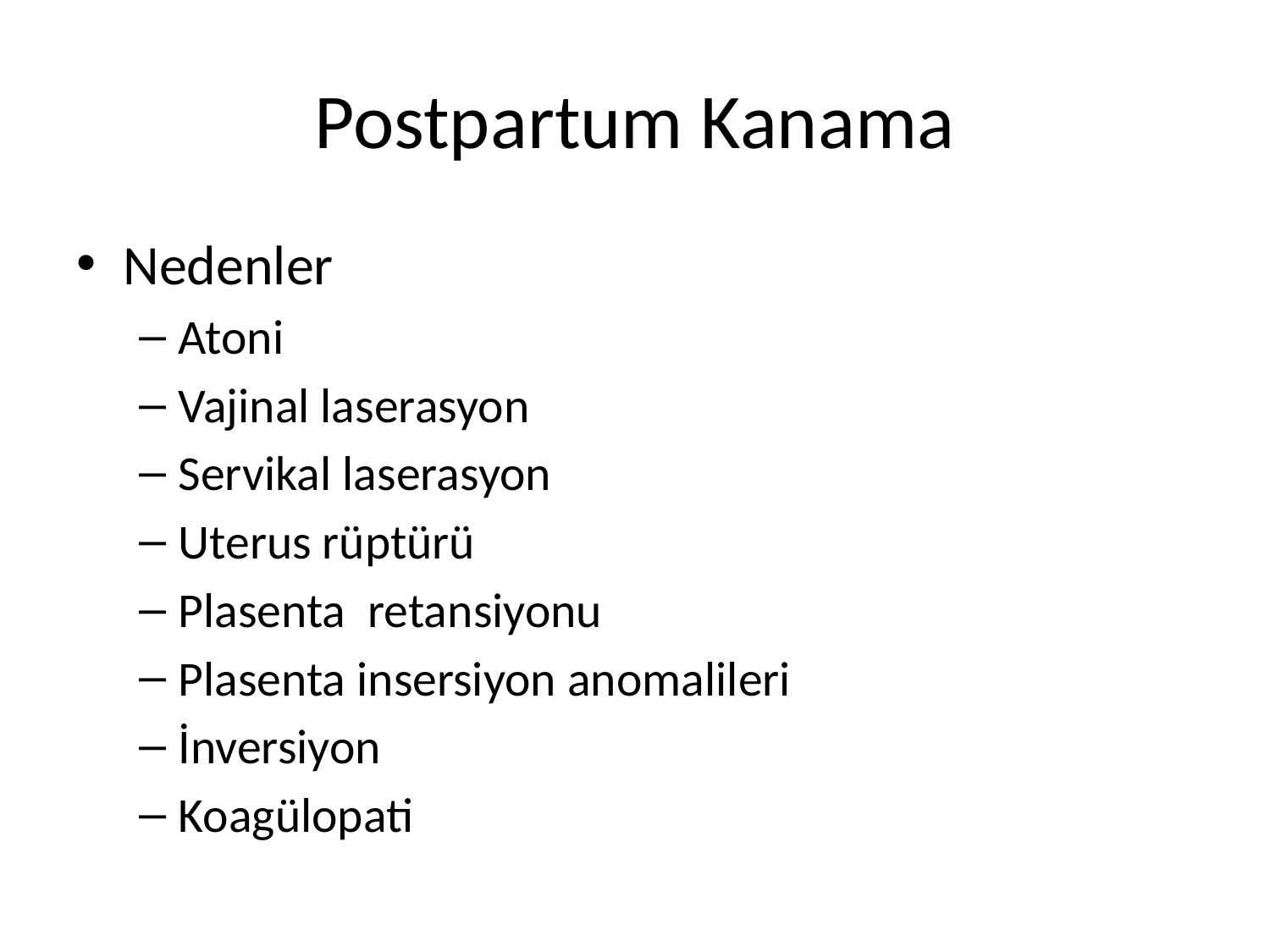

# Postpartum Kanama
Nedenler
Atoni
Vajinal laserasyon
Servikal laserasyon
Uterus rüptürü
Plasenta  retansiyonu
Plasenta insersiyon anomalileri
İnversiyon
Koagülopati